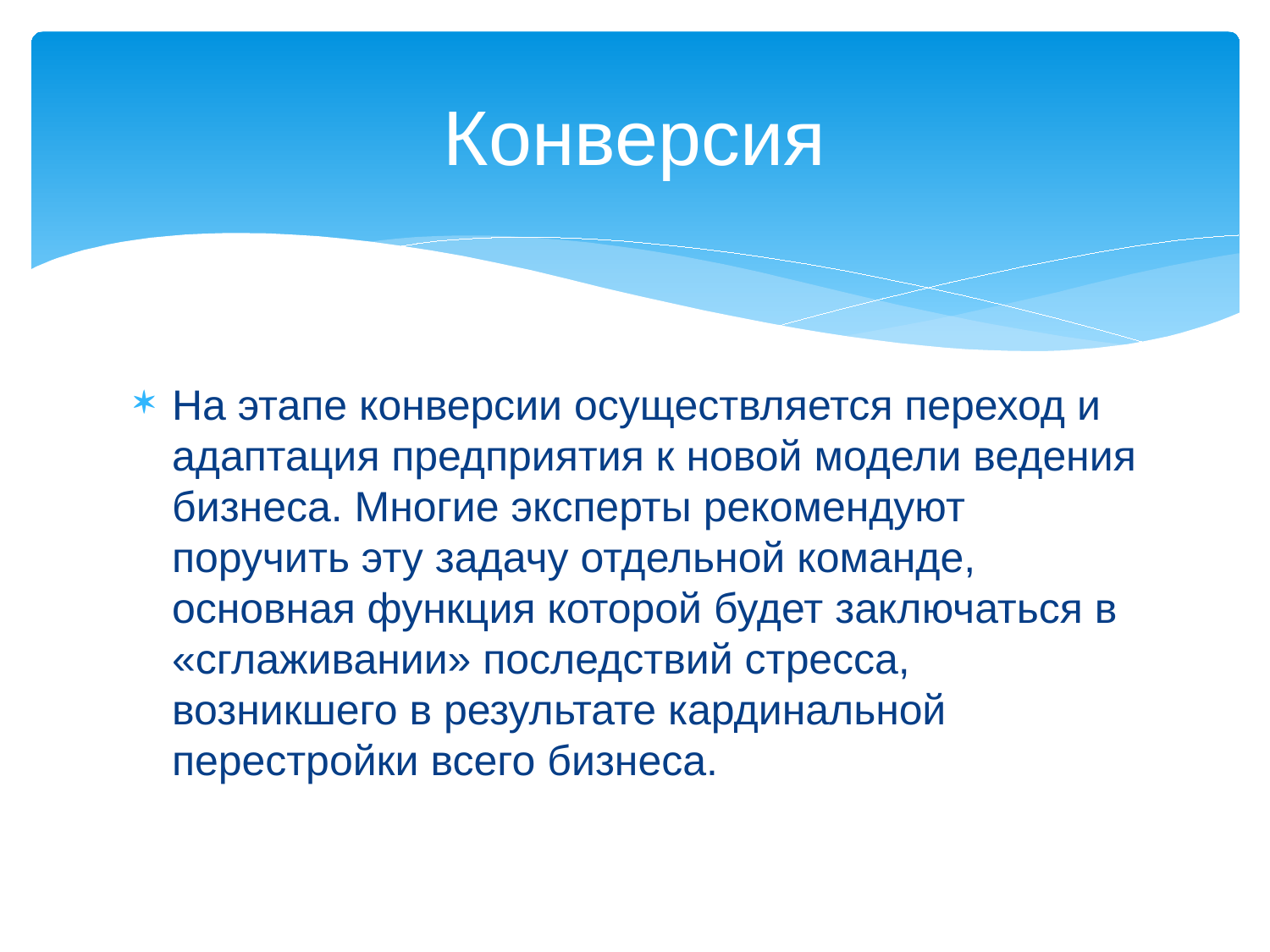

# Конверсия
На этапе конверсии осуществляется переход и адаптация предприятия к новой модели ведения бизнеса. Многие эксперты рекомендуют поручить эту задачу отдельной команде, основная функция которой будет заключаться в «сглаживании» последствий стресса, возникшего в результате кардинальной перестройки всего бизнеса.